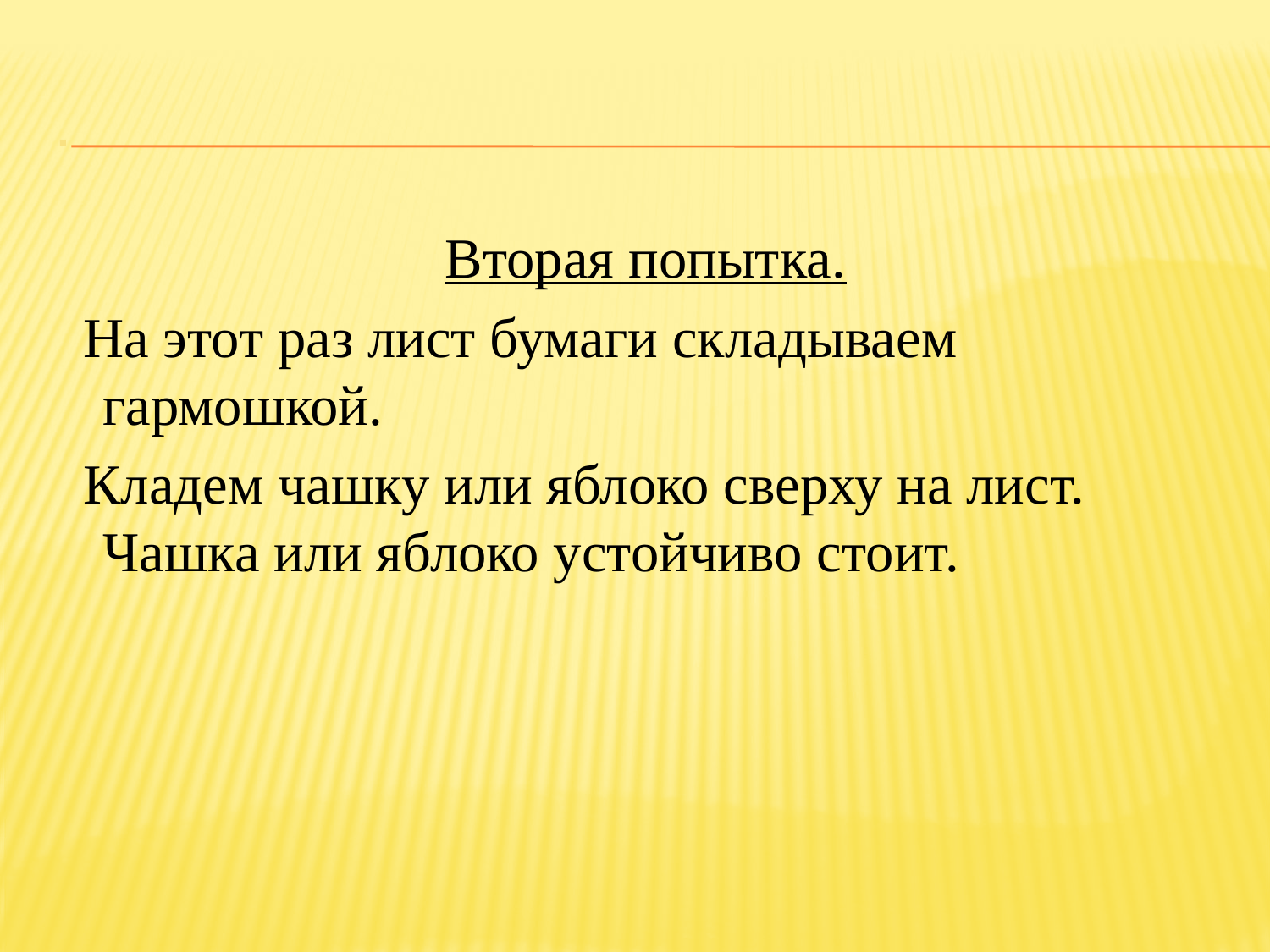

# .
Вторая попытка.
  На этот раз лист бумаги складываем гармошкой.
  Кладем чашку или яблоко сверху на лист. Чашка или яблоко устойчиво стоит.